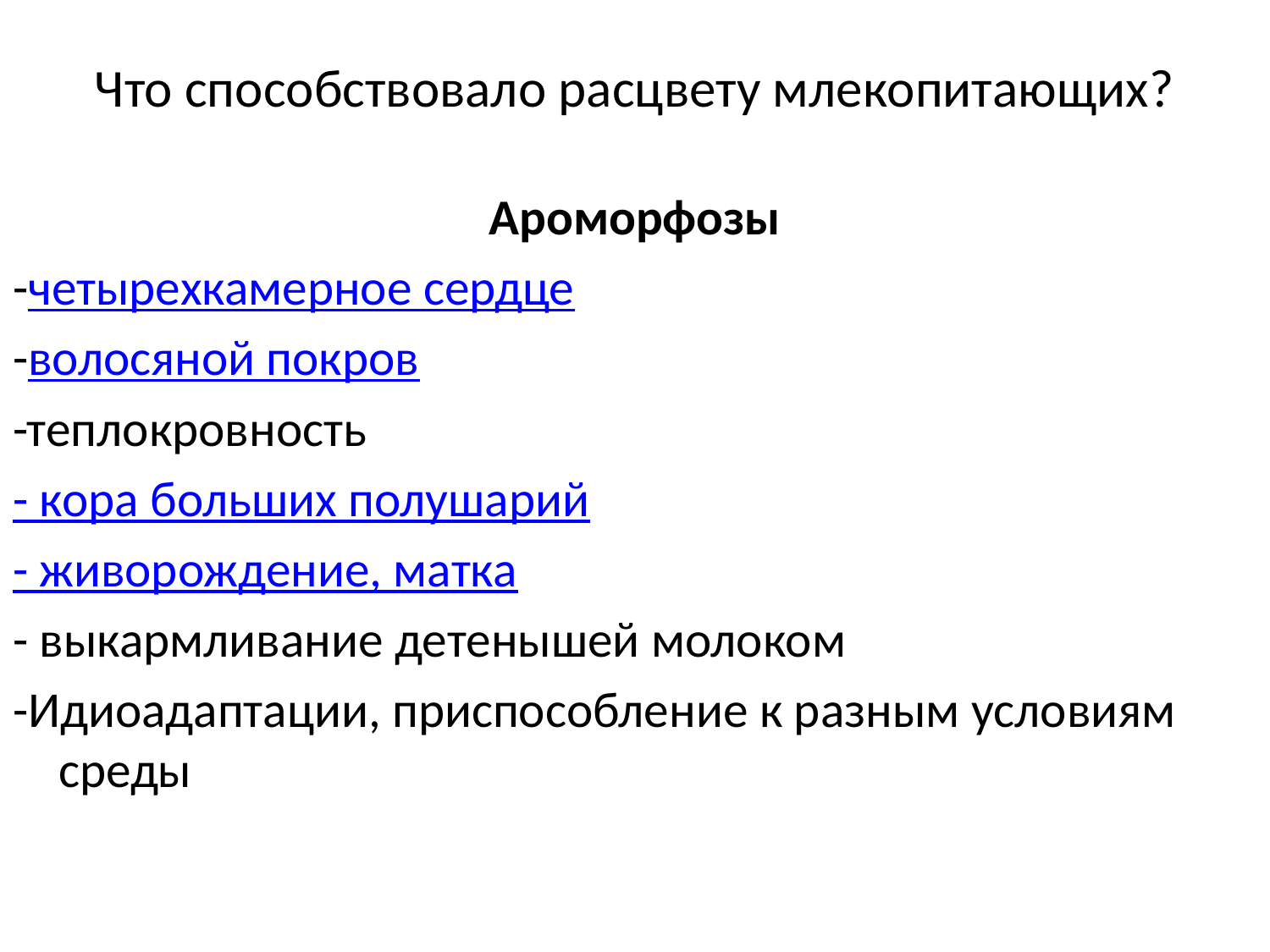

# Что способствовало расцвету млекопитающих?
Ароморфозы
-четырехкамерное сердце
-волосяной покров
-теплокровность
- кора больших полушарий
- живорождение, матка
- выкармливание детенышей молоком
-Идиоадаптации, приспособление к разным условиям среды